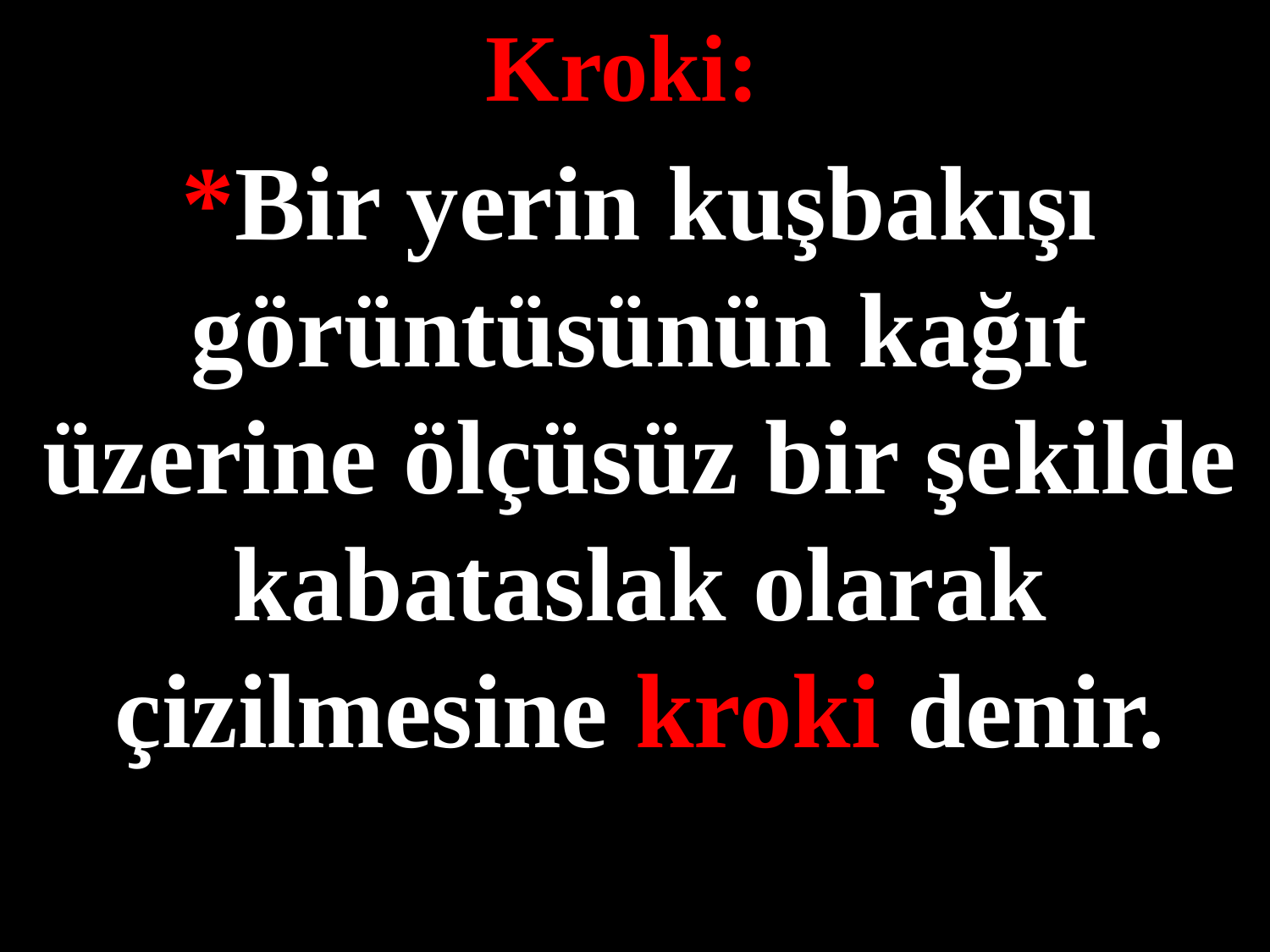

Kroki:
*Bir yerin kuşbakışı görüntüsünün kağıt üzerine ölçüsüz bir şekilde kabataslak olarak çizilmesine kroki denir.
#